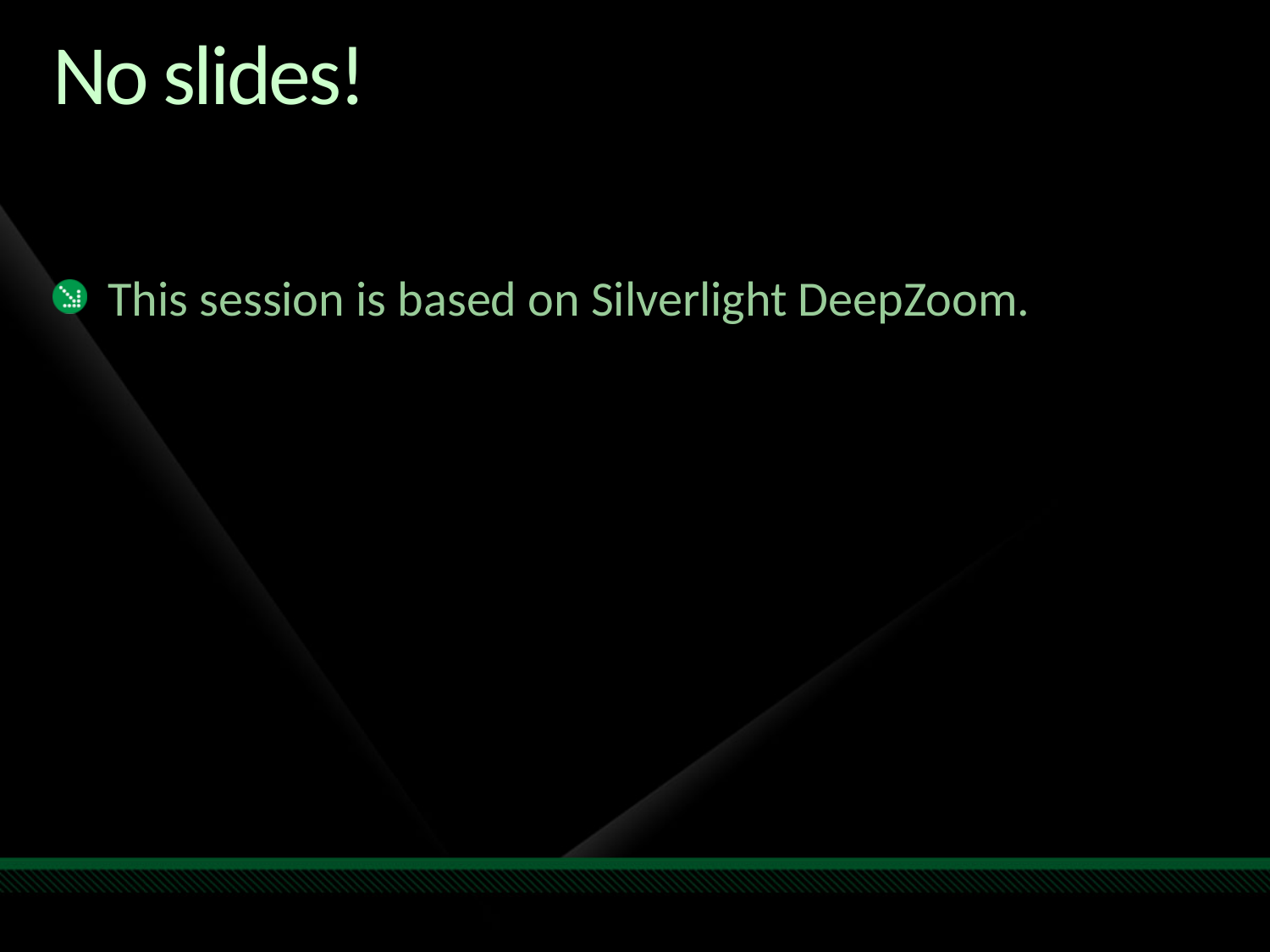

# No slides!

This session is based on Silverlight DeepZoom.